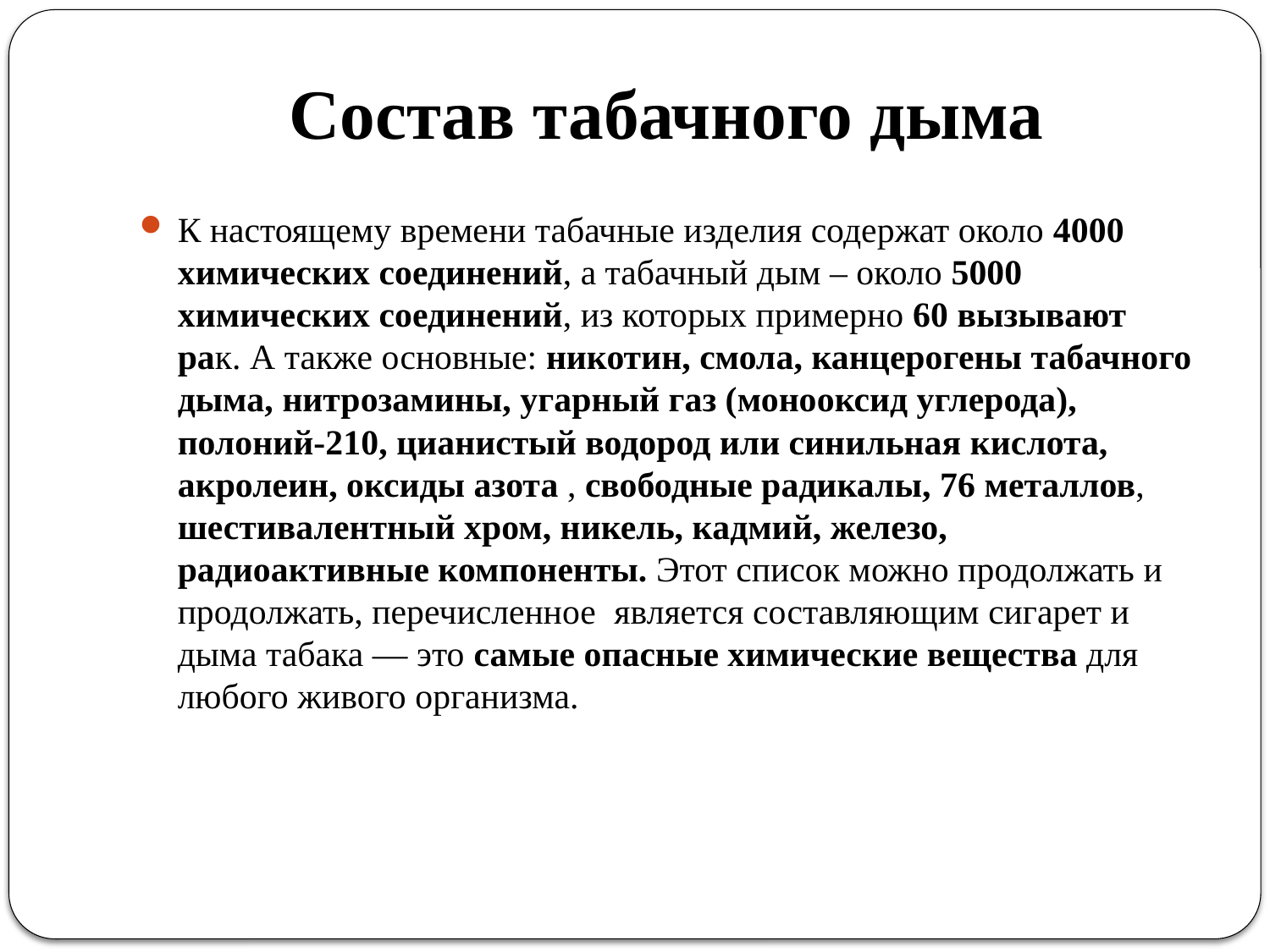

# Состав табачного дыма
К настоящему времени табачные изделия содержат около 4000 химических соединений, а табачный дым – около 5000 химических соединений, из которых примерно 60 вызывают рак. А также основные: никотин, смола, канцерогены табачного дыма, нитрозамины, угарный газ (монооксид углерода), полоний-210, цианистый водород или синильная кислота, акролеин, оксиды азота , свободные радикалы, 76 металлов, шестивалентный хром, никель, кадмий, железо, радиоактивные компоненты. Этот список можно продолжать и продолжать, перечисленное  является составляющим сигарет и дыма табака — это самые опасные химические вещества для любого живого организма.